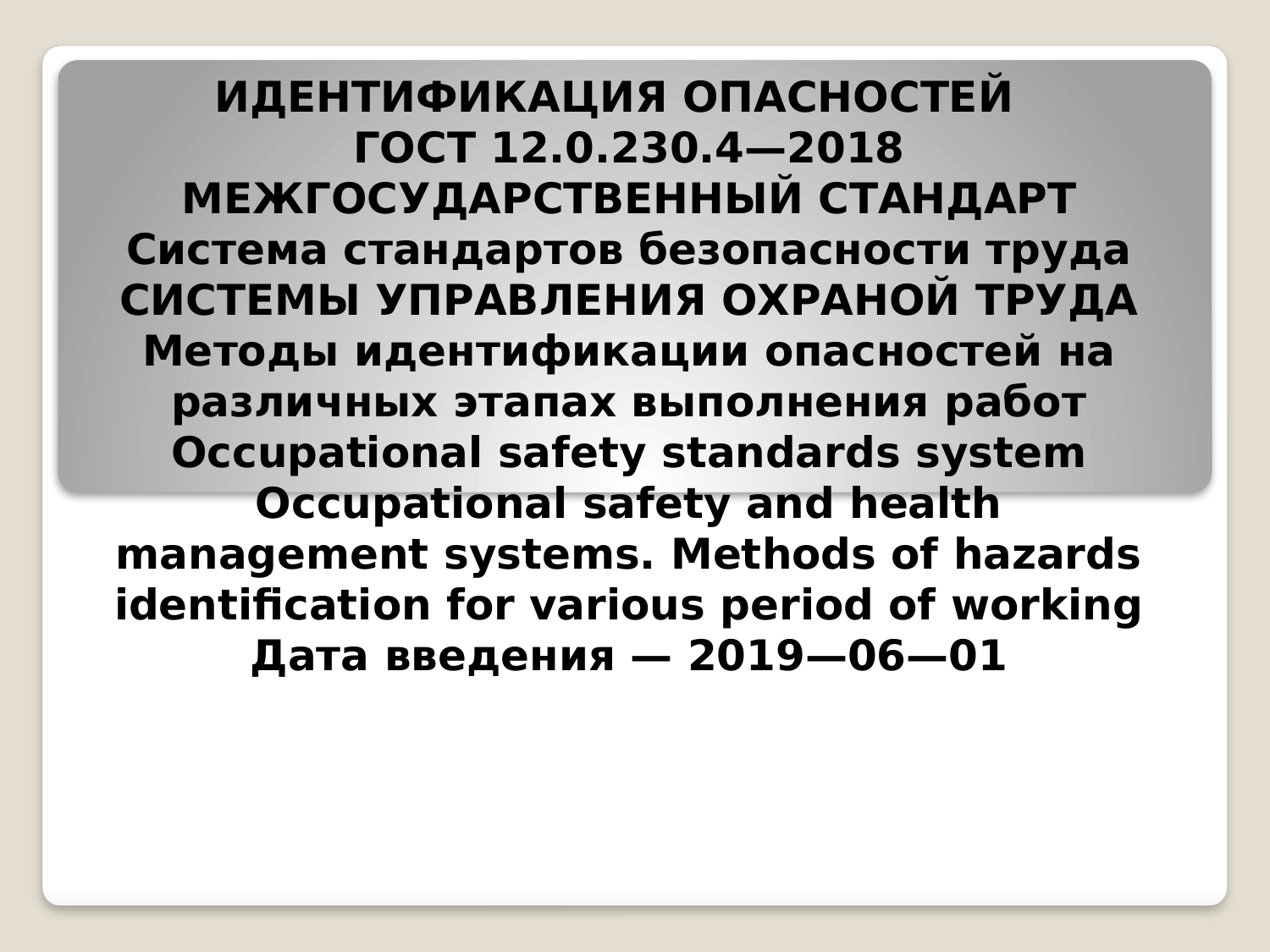

ИДЕНТИФИКАЦИЯ ОПАСНОСТЕЙ
ГОСТ 12.0.230.4—2018
МЕЖГОСУДАРСТВЕННЫЙ СТАНДАРТ
Система стандартов безопасности труда
СИСТЕМЫ УПРАВЛЕНИЯ ОХРАНОЙ ТРУДА
Методы идентификации опасностей на различных этапах выполнения работ
Occupational safety standards system Occupational safety and health management systems. Methods of hazards
identification for various period of working
Дата введения — 2019—06—01